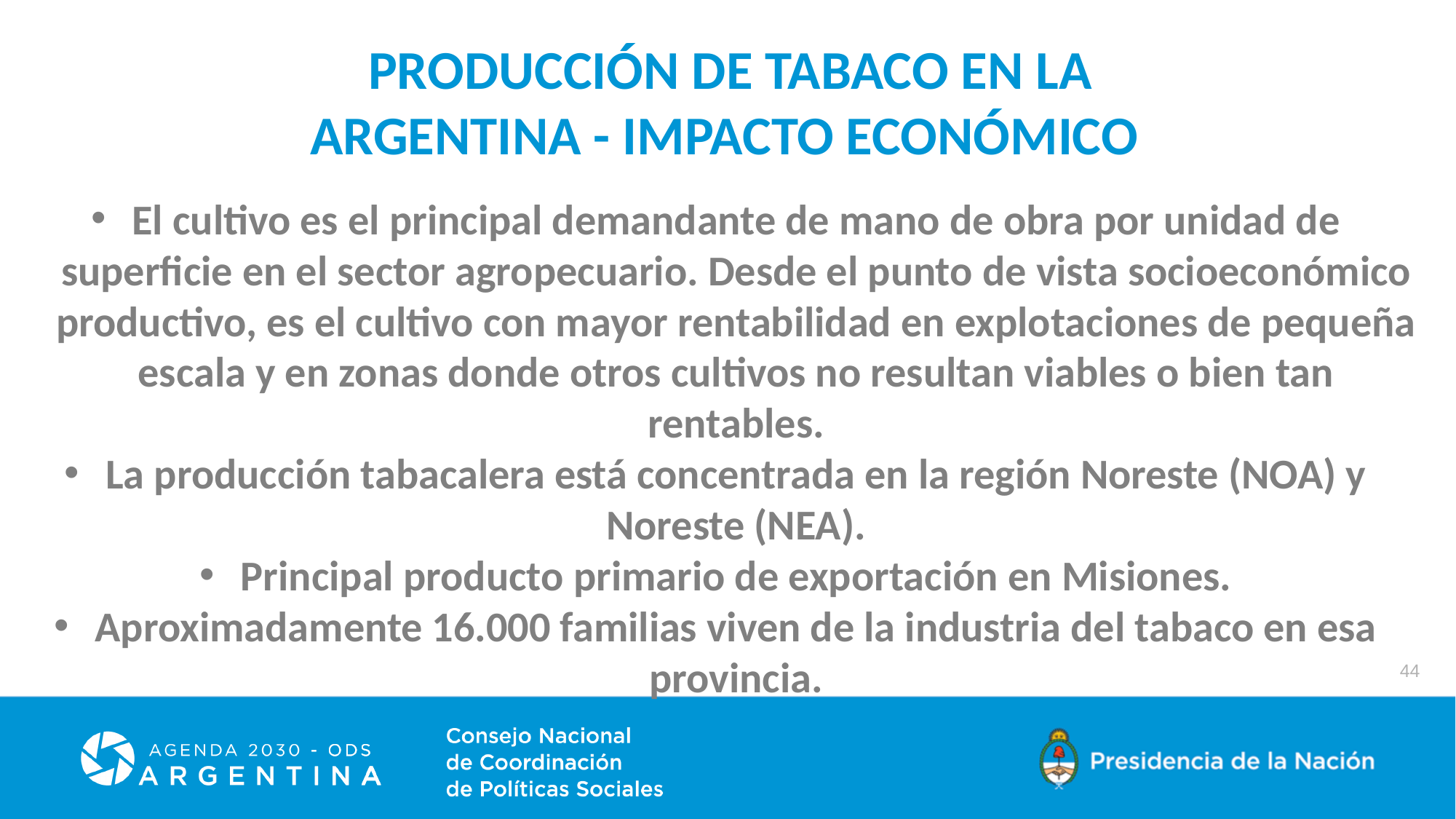

PRODUCCIÓN DE TABACO EN LA ARGENTINA - IMPACTO ECONÓMICO
El cultivo es el principal demandante de mano de obra por unidad de superficie en el sector agropecuario. Desde el punto de vista socioeconómico productivo, es el cultivo con mayor rentabilidad en explotaciones de pequeña escala y en zonas donde otros cultivos no resultan viables o bien tan rentables.
La producción tabacalera está concentrada en la región Noreste (NOA) y Noreste (NEA).
Principal producto primario de exportación en Misiones.
Aproximadamente 16.000 familias viven de la industria del tabaco en esa provincia.

44